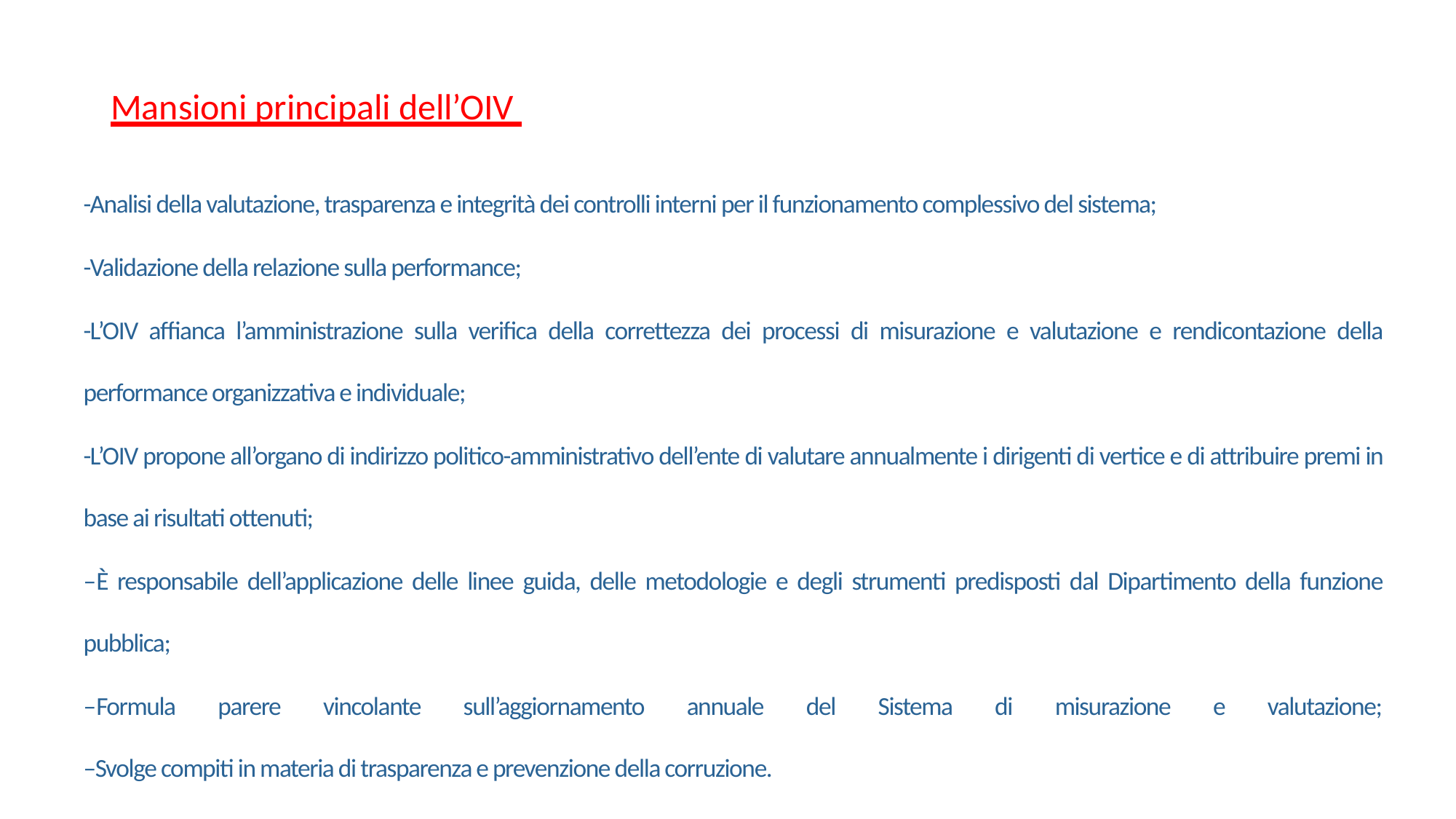

# Mansioni principali dell’OIV
-Analisi della valutazione, trasparenza e integrità dei controlli interni per il funzionamento complessivo del sistema;
-Validazione della relazione sulla performance;
-L’OIV affianca l’amministrazione sulla verifica della correttezza dei processi di misurazione e valutazione e rendicontazione della performance organizzativa e individuale;
-L’OIV propone all’organo di indirizzo politico-amministrativo dell’ente di valutare annualmente i dirigenti di vertice e di attribuire premi in base ai risultati ottenuti;
–È responsabile dell’applicazione delle linee guida, delle metodologie e degli strumenti predisposti dal Dipartimento della funzione pubblica;
–Formula parere vincolante sull’aggiornamento annuale del Sistema di misurazione e valutazione;
–Svolge compiti in materia di trasparenza e prevenzione della corruzione.